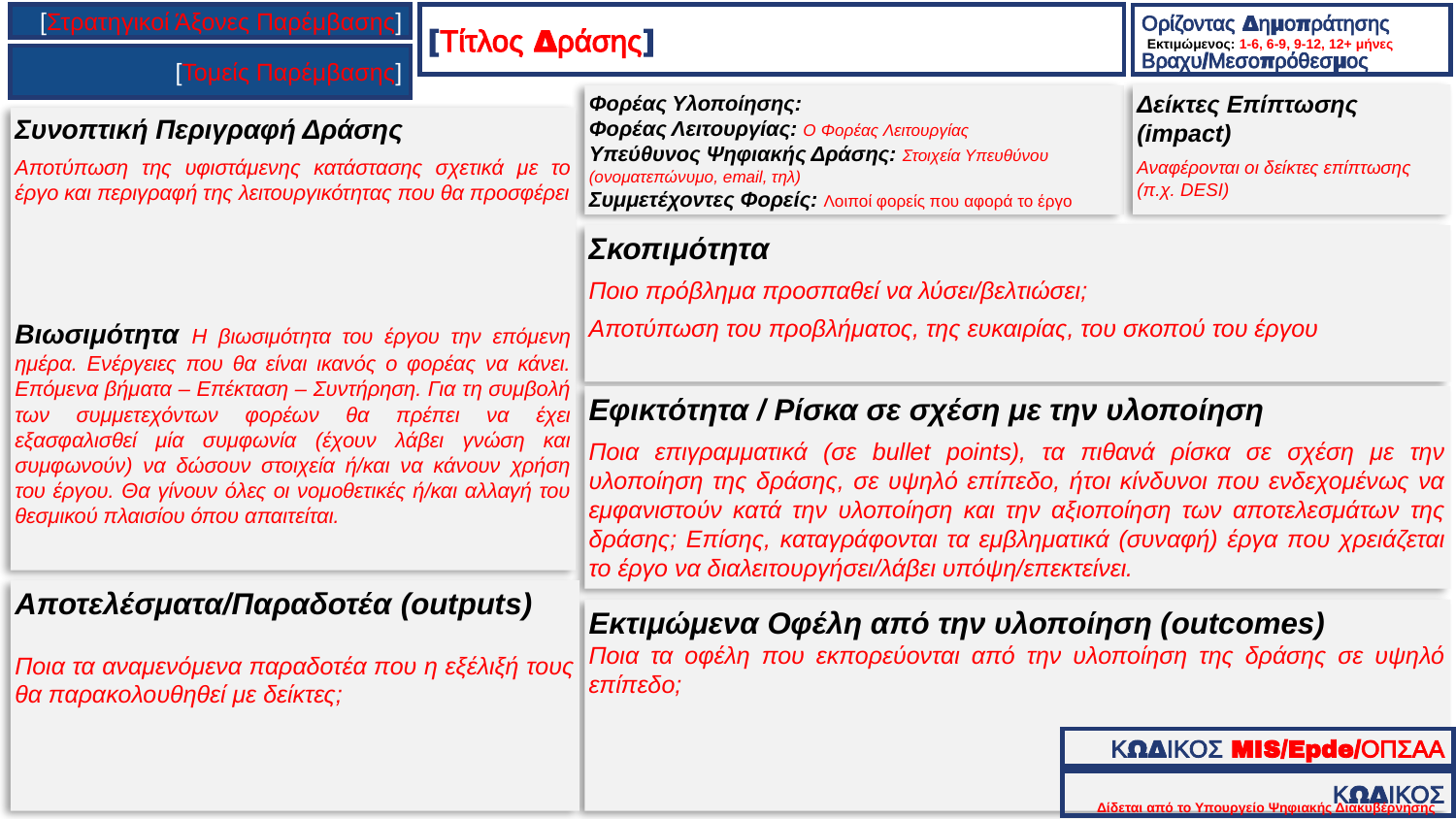

[Τίτλος Δράσης]
[Στρατηγικοί Άξονες Παρέμβασης]
Ορίζοντας Δημοπράτησης

Βραχυ/Μεσοπρόθεσμος
Εκτιμώμενος: 1-6, 6-9, 9-12, 12+ μήνες
[Τομείς Παρέμβασης]
Δείκτες Επίπτωσης (impact)
Αναφέρονται οι δείκτες επίπτωσης (π.χ. DESI)
Φορέας Υλοποίησης:
Φορέας Λειτουργίας: Ο Φορέας Λειτουργίας
Υπεύθυνος Ψηφιακής Δράσης: Στοιχεία Υπευθύνου (ονοματεπώνυμο, email, τηλ)
Συμμετέχοντες Φορείς: Λοιποί φορείς που αφορά το έργο
Συνοπτική Περιγραφή Δράσης
Αποτύπωση της υφιστάμενης κατάστασης σχετικά με το έργο και περιγραφή της λειτουργικότητας που θα προσφέρει

Βιωσιμότητα Η βιωσιμότητα του έργου την επόμενη ημέρα. Ενέργειες που θα είναι ικανός ο φορέας να κάνει. Επόμενα βήματα – Επέκταση – Συντήρηση. Για τη συμβολή των συμμετεχόντων φορέων θα πρέπει να έχει εξασφαλισθεί μία συμφωνία (έχουν λάβει γνώση και συμφωνούν) να δώσουν στοιχεία ή/και να κάνουν χρήση του έργου. Θα γίνουν όλες οι νομοθετικές ή/και αλλαγή του θεσμικού πλαισίου όπου απαιτείται.
Σκοπιμότητα
Ποιο πρόβλημα προσπαθεί να λύσει/βελτιώσει;
Αποτύπωση του προβλήματος, της ευκαιρίας, του σκοπού του έργου

Εφικτότητα / Ρίσκα σε σχέση με την υλοποίηση
Ποια επιγραμματικά (σε bullet points), τα πιθανά ρίσκα σε σχέση με την υλοποίηση της δράσης, σε υψηλό επίπεδο, ήτοι κίνδυνοι που ενδεχομένως να εμφανιστούν κατά την υλοποίηση και την αξιοποίηση των αποτελεσμάτων της δράσης; Επίσης, καταγράφονται τα εμβληματικά (συναφή) έργα που χρειάζεται το έργο να διαλειτουργήσει/λάβει υπόψη/επεκτείνει.
Αποτελέσματα/Παραδοτέα (outputs)

Ποια τα αναμενόμενα παραδοτέα που η εξέλιξή τους θα παρακολουθηθεί με δείκτες;
Εκτιμώμενα Οφέλη από την υλοποίηση (outcomes)
Ποια τα οφέλη που εκπορεύονται από την υλοποίηση της δράσης σε υψηλό επίπεδο;

ΚΩΔΙΚΟΣ MIS/Epde/ΟΠΣΑΑ
ΚΩΔΙΚΟΣ
Δίδεται από το Υπουργείο Ψηφιακής Διακυβέρνησης